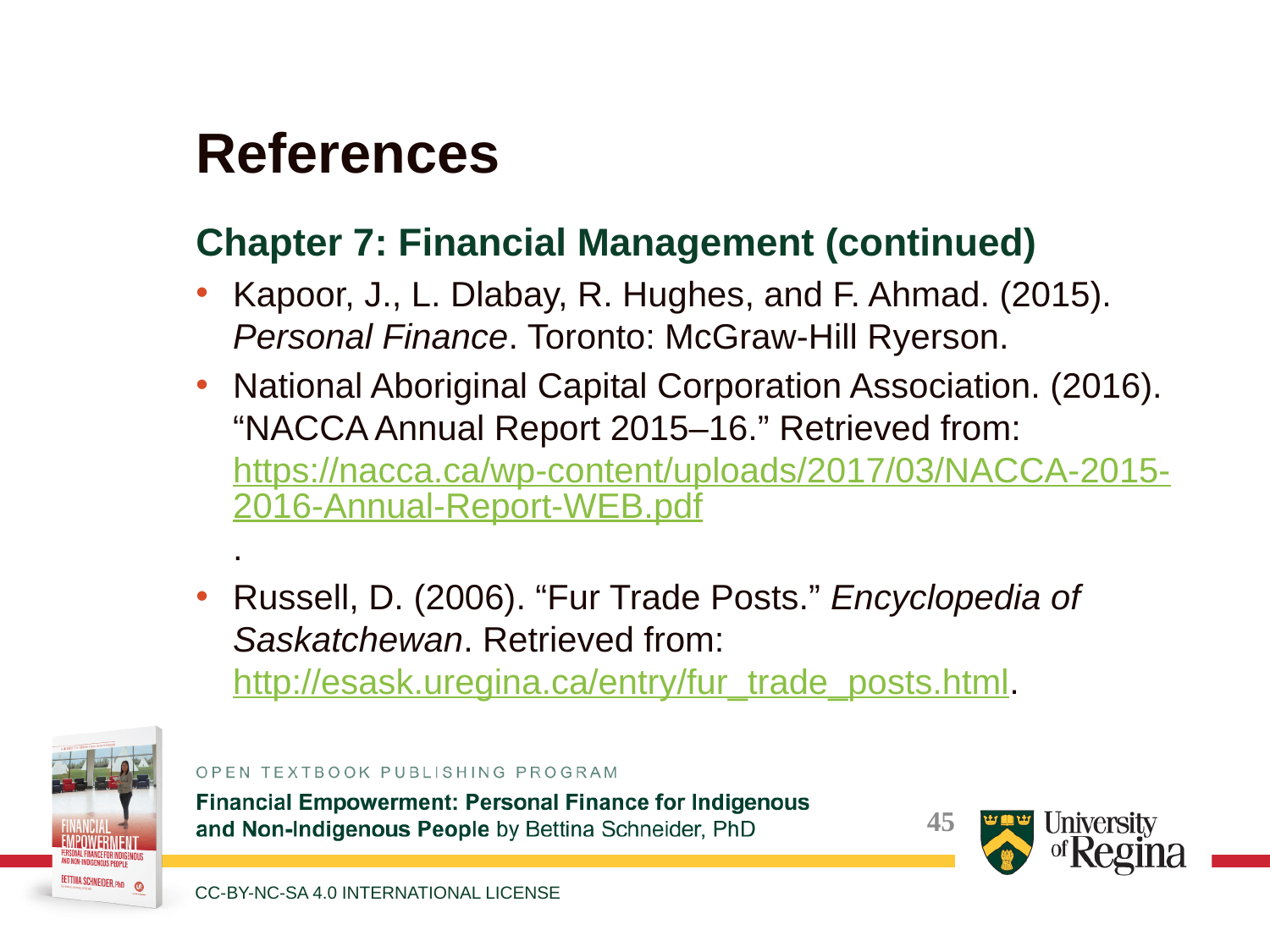

# References
Chapter 7: Financial Management (continued)
Kapoor, J., L. Dlabay, R. Hughes, and F. Ahmad. (2015). Personal Finance. Toronto: McGraw-Hill Ryerson.
National Aboriginal Capital Corporation Association. (2016). “NACCA Annual Report 2015–16.” Retrieved from: https://nacca.ca/wp-content/uploads/2017/03/NACCA-2015-2016-Annual-Report-WEB.pdf.
Russell, D. (2006). “Fur Trade Posts.” Encyclopedia of Saskatchewan. Retrieved from: http://esask.uregina.ca/entry/fur_trade_posts.html.

45
CC-BY-NC-SA 4.0 INTERNATIONAL LICENSE